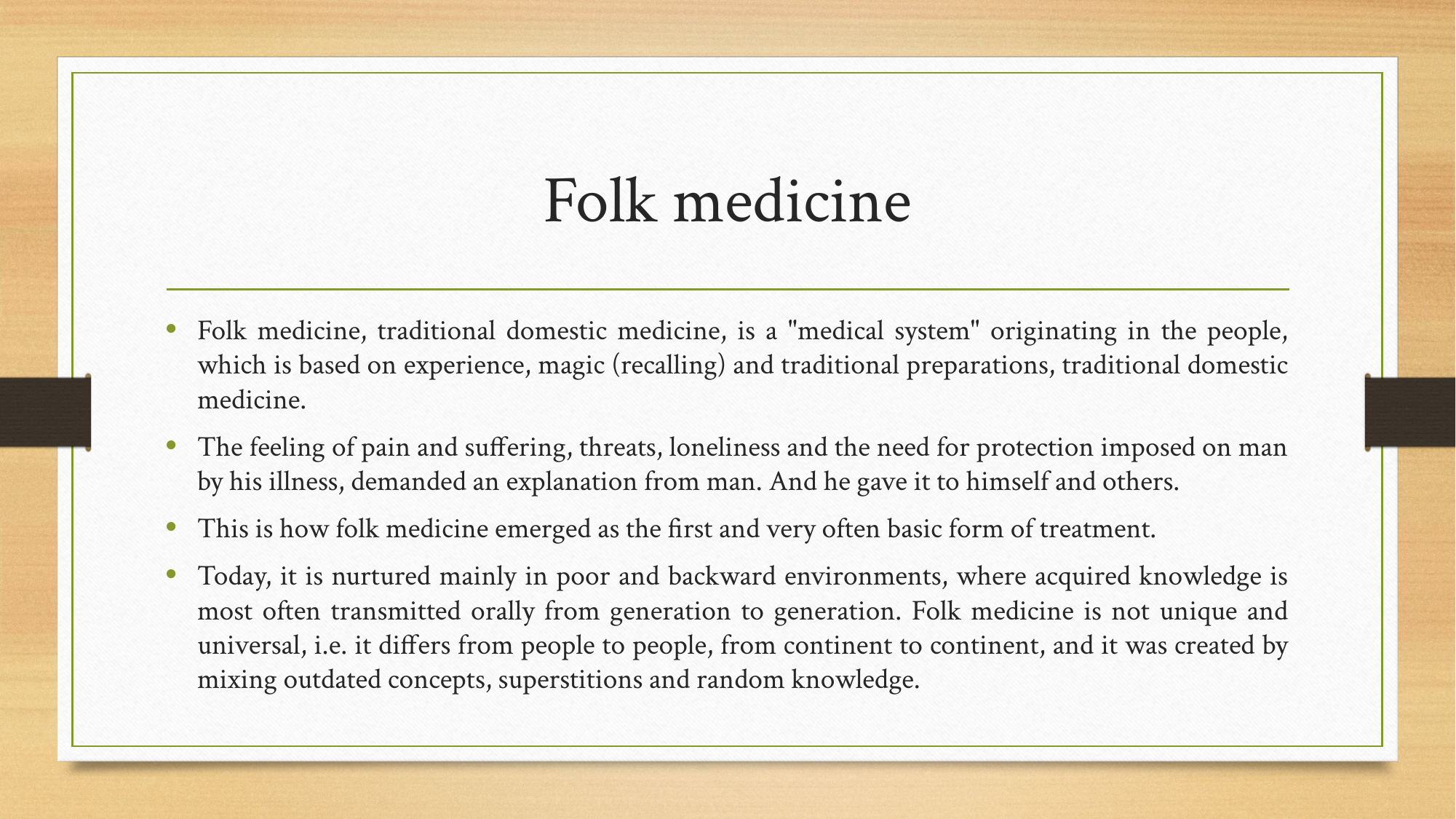

# Folk medicine
Folk medicine, traditional domestic medicine, is a "medical system" originating in the people, which is based on experience, magic (recalling) and traditional preparations, traditional domestic medicine.
The feeling of pain and suffering, threats, loneliness and the need for protection imposed on man by his illness, demanded an explanation from man. And he gave it to himself and others.
This is how folk medicine emerged as the first and very often basic form of treatment.
Today, it is nurtured mainly in poor and backward environments, where acquired knowledge is most often transmitted orally from generation to generation. Folk medicine is not unique and universal, i.e. it differs from people to people, from continent to continent, and it was created by mixing outdated concepts, superstitions and random knowledge.